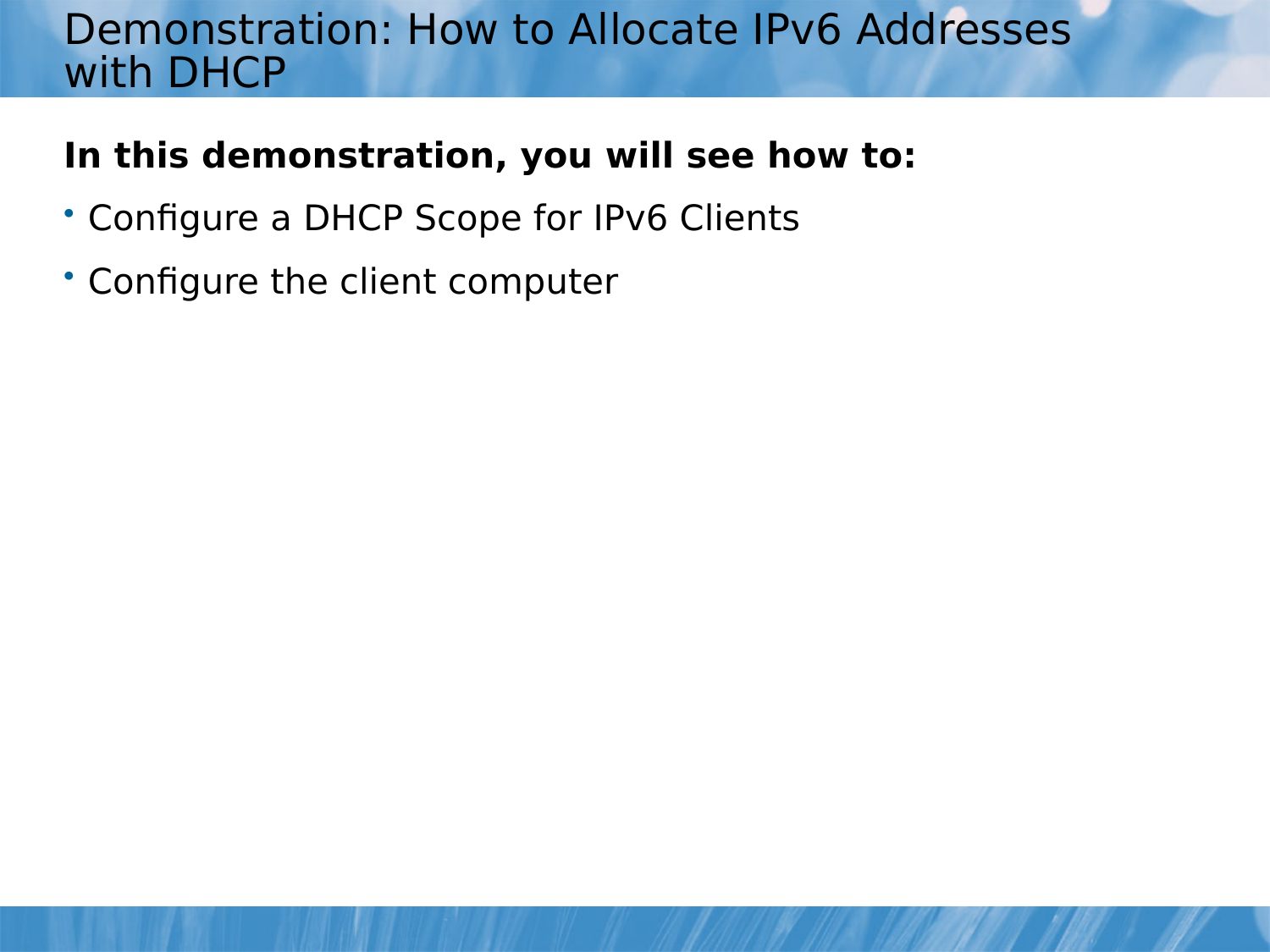

# Demonstration: How to Allocate IPv6 Addresses with DHCP
In this demonstration, you will see how to:
Configure a DHCP Scope for IPv6 Clients
Configure the client computer